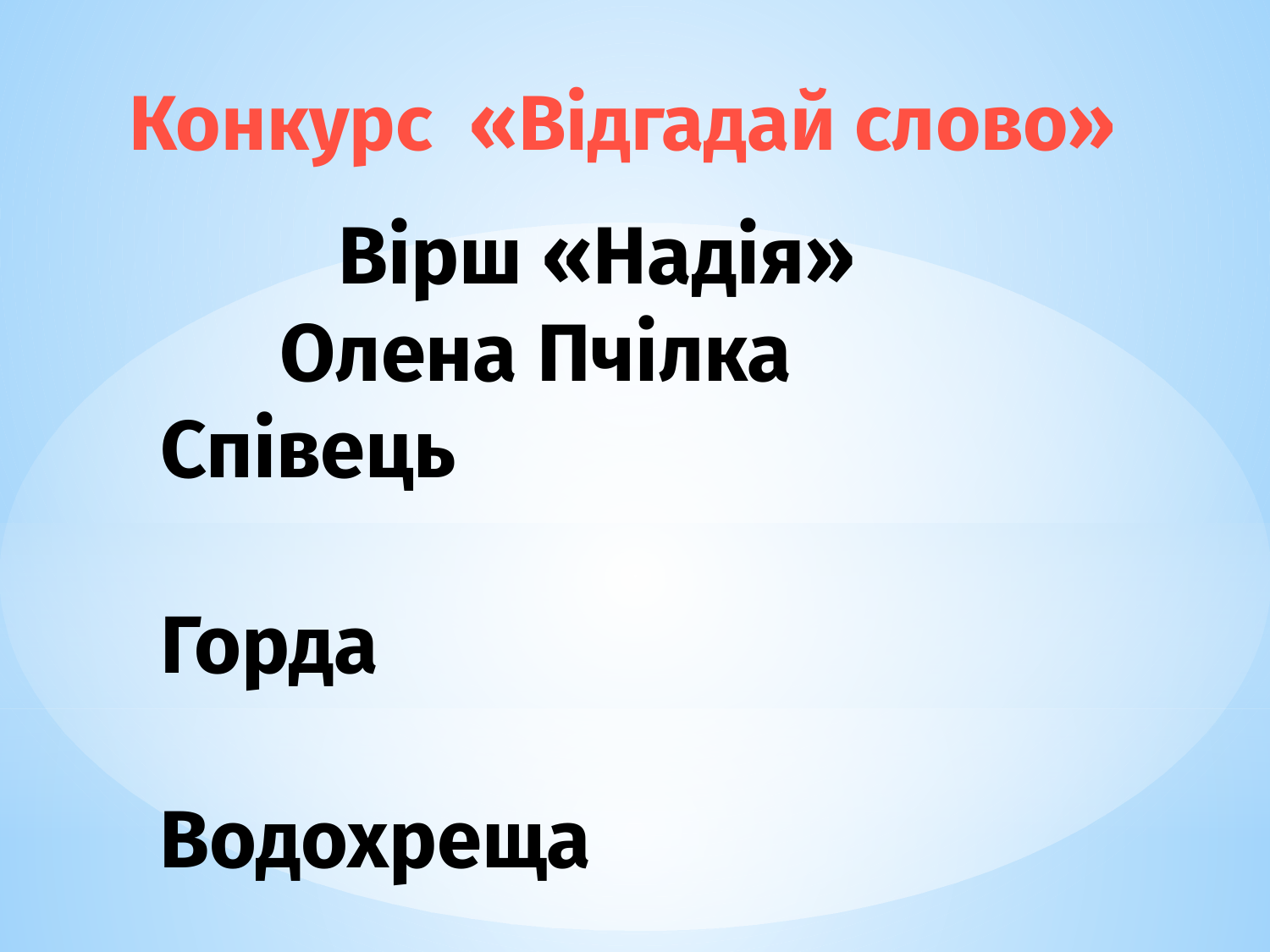

Конкурс  «Відгадай слово»

# Вірш «Надія» Олена Пчілка Співець Горда Водохреща Волинь